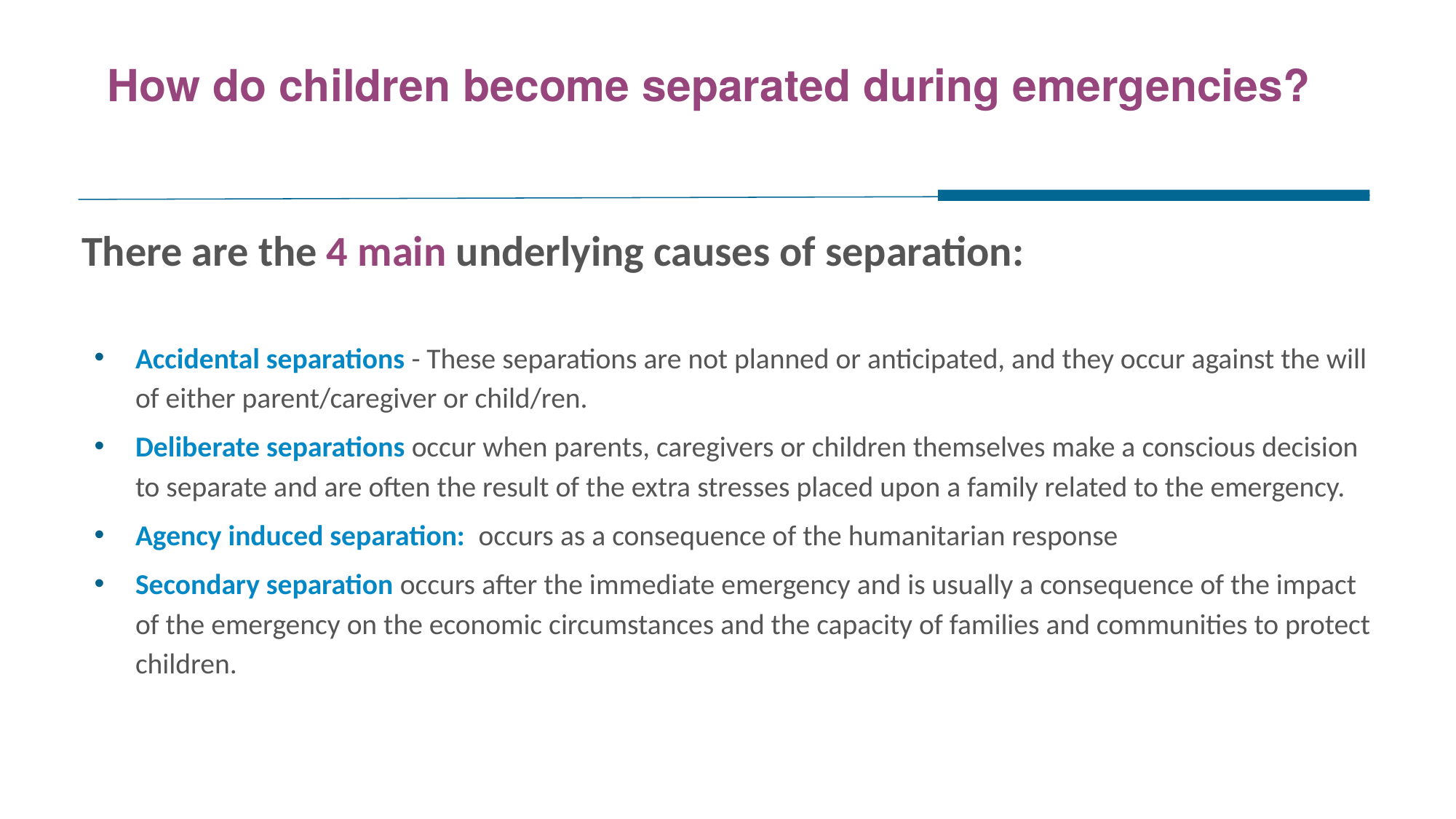

How do children become separated during emergencies?
There are the 4 main underlying causes of separation:
Accidental separations - These separations are not planned or anticipated, and they occur against the will of either parent/caregiver or child/ren.
Deliberate separations occur when parents, caregivers or children themselves make a conscious decision to separate and are often the result of the extra stresses placed upon a family related to the emergency.
Agency induced separation:  occurs as a consequence of the humanitarian response
Secondary separation occurs after the immediate emergency and is usually a consequence of the impact of the emergency on the economic circumstances and the capacity of families and communities to protect children.